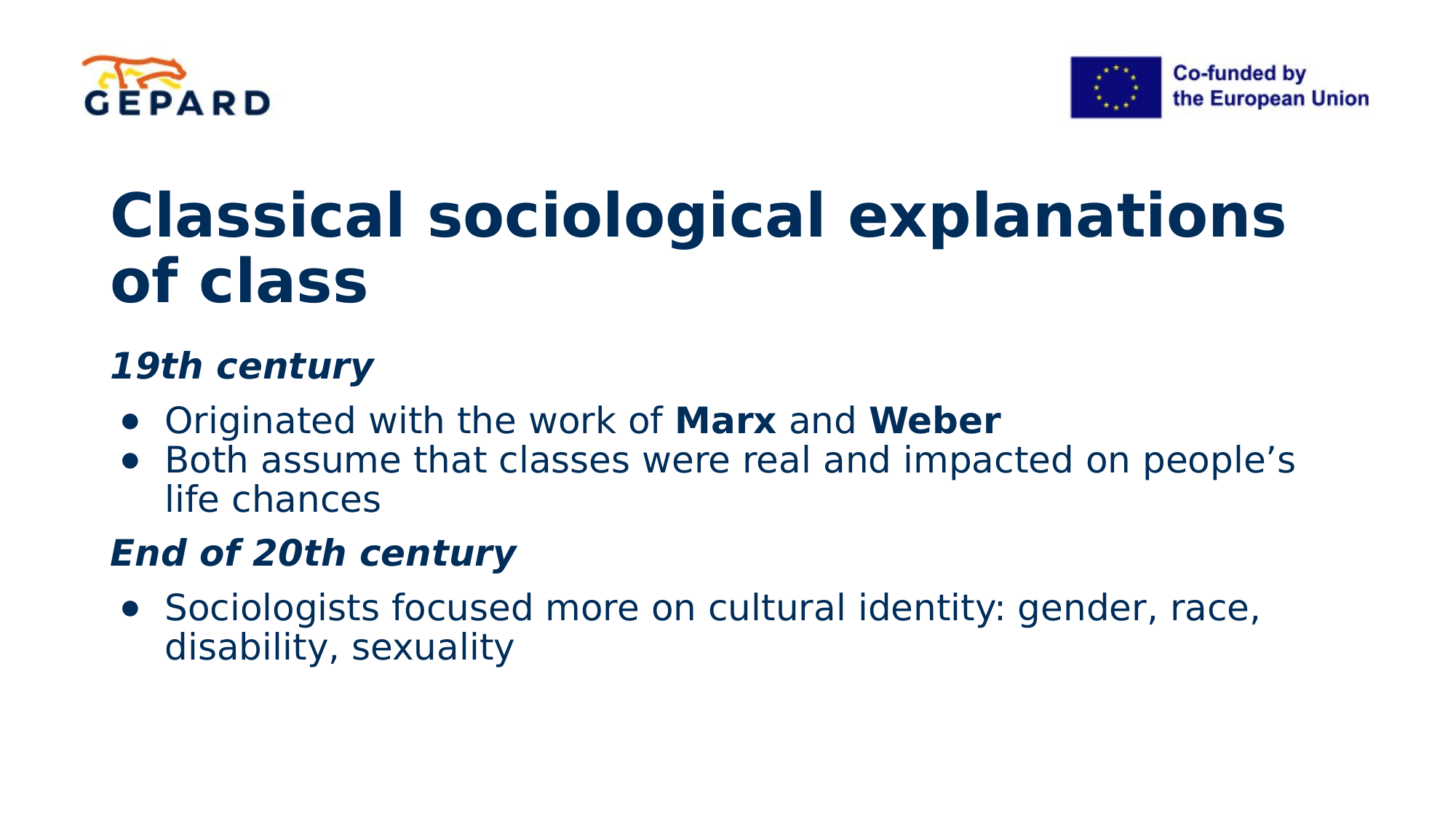

# Classical sociological explanations of class
19th century
Originated with the work of Marx and Weber
Both assume that classes were real and impacted on people’s life chances
End of 20th century
Sociologists focused more on cultural identity: gender, race, disability, sexuality